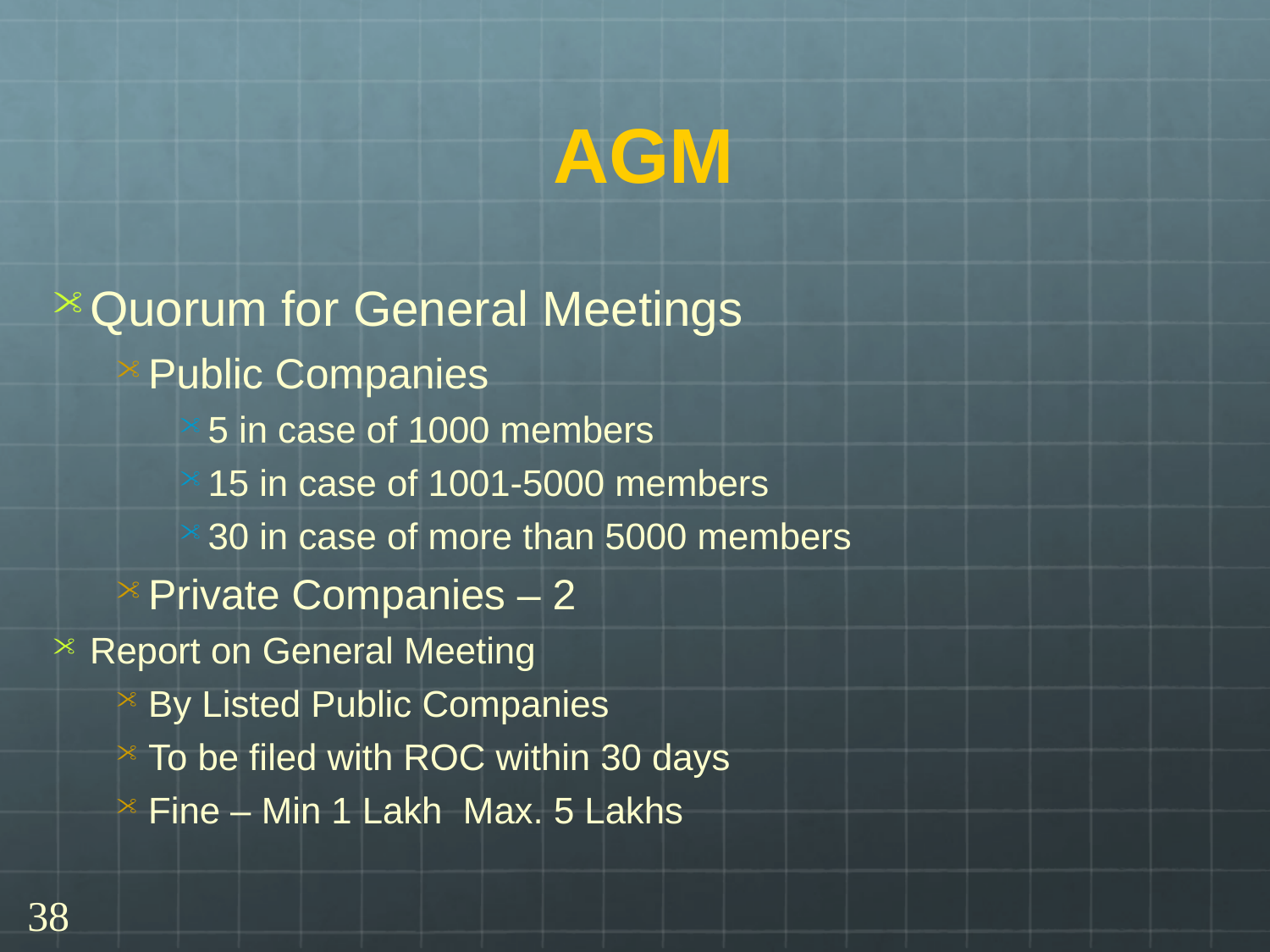

# AGM
Quorum for General Meetings
Public Companies
5 in case of 1000 members
15 in case of 1001-5000 members
30 in case of more than 5000 members
Private Companies – 2
Report on General Meeting
By Listed Public Companies
To be filed with ROC within 30 days
Fine – Min 1 Lakh  Max. 5 Lakhs
38